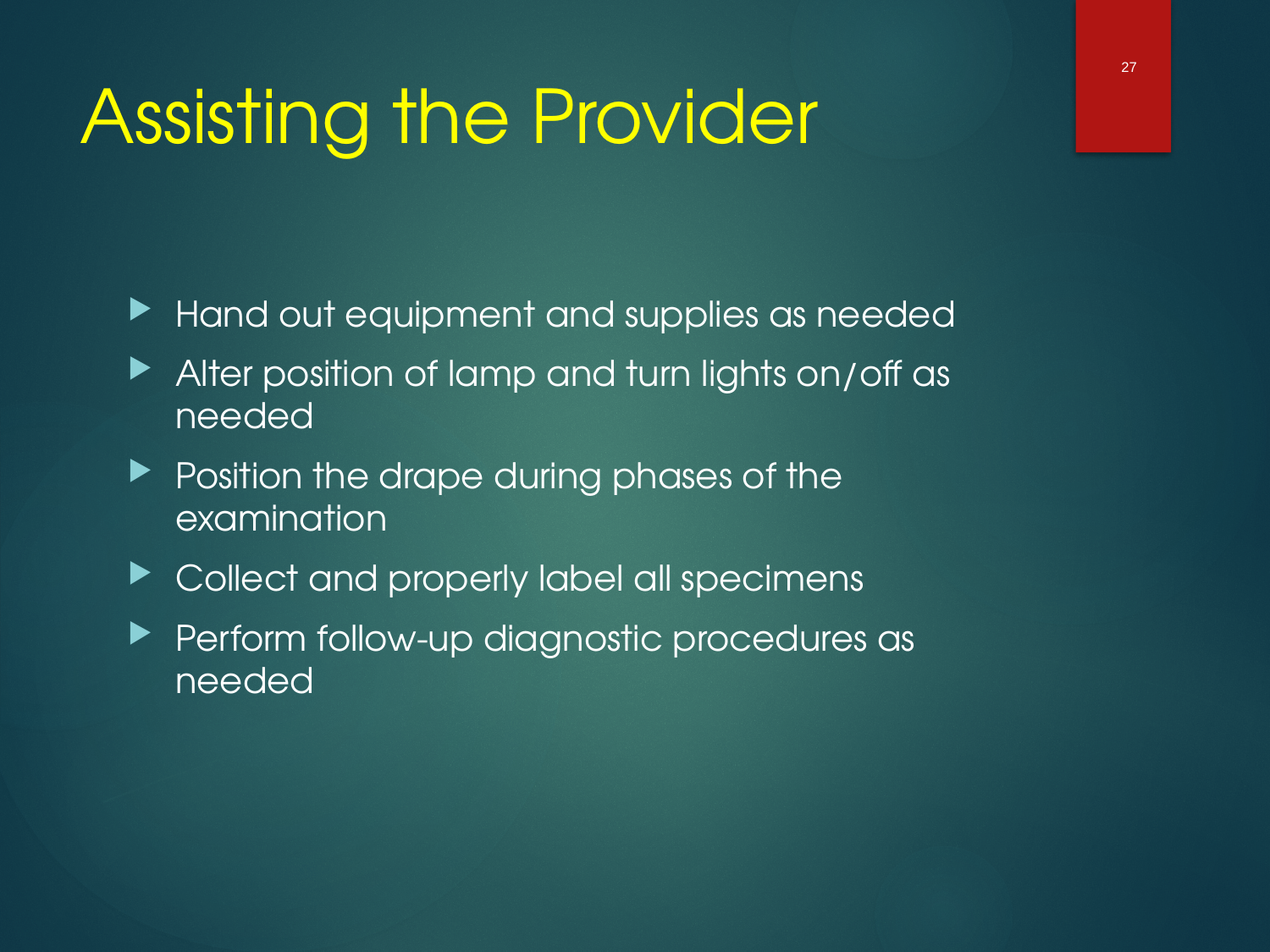

27

# Assisting the Provider
Hand out equipment and supplies as needed
Alter position of lamp and turn lights on/off as needed
Position the drape during phases of the examination
Collect and properly label all specimens
Perform follow-up diagnostic procedures as needed